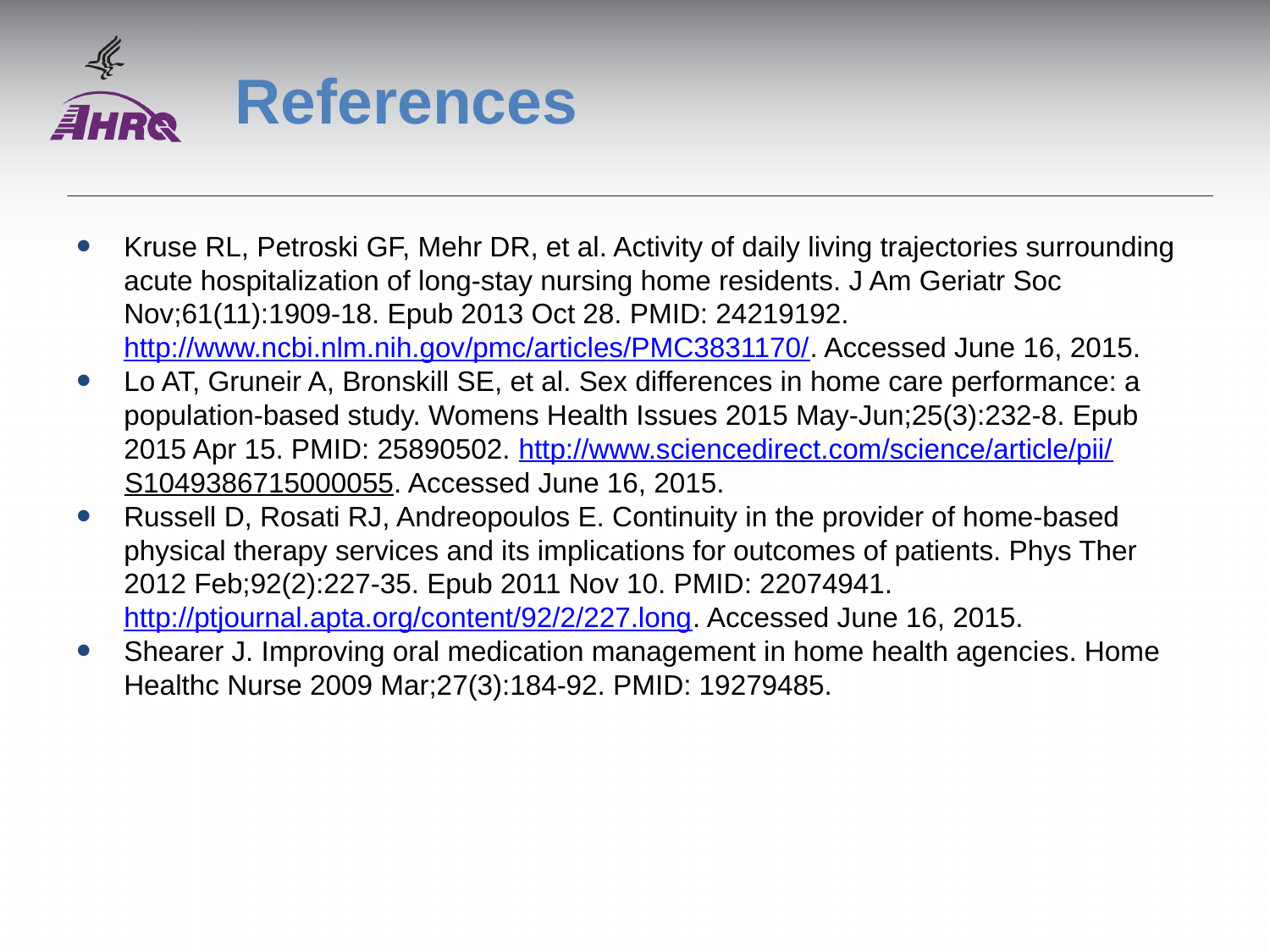

# References
Kruse RL, Petroski GF, Mehr DR, et al. Activity of daily living trajectories surrounding acute hospitalization of long-stay nursing home residents. J Am Geriatr Soc Nov;61(11):1909-18. Epub 2013 Oct 28. PMID: 24219192. http://www.ncbi.nlm.nih.gov/pmc/articles/PMC3831170/. Accessed June 16, 2015.
Lo AT, Gruneir A, Bronskill SE, et al. Sex differences in home care performance: a population-based study. Womens Health Issues 2015 May-Jun;25(3):232-8. Epub 2015 Apr 15. PMID: 25890502. http://www.sciencedirect.com/science/article/pii/
S1049386715000055. Accessed June 16, 2015.
Russell D, Rosati RJ, Andreopoulos E. Continuity in the provider of home-based physical therapy services and its implications for outcomes of patients. Phys Ther 2012 Feb;92(2):227-35. Epub 2011 Nov 10. PMID: 22074941. http://ptjournal.apta.org/content/92/2/227.long. Accessed June 16, 2015.
Shearer J. Improving oral medication management in home health agencies. Home Healthc Nurse 2009 Mar;27(3):184-92. PMID: 19279485.